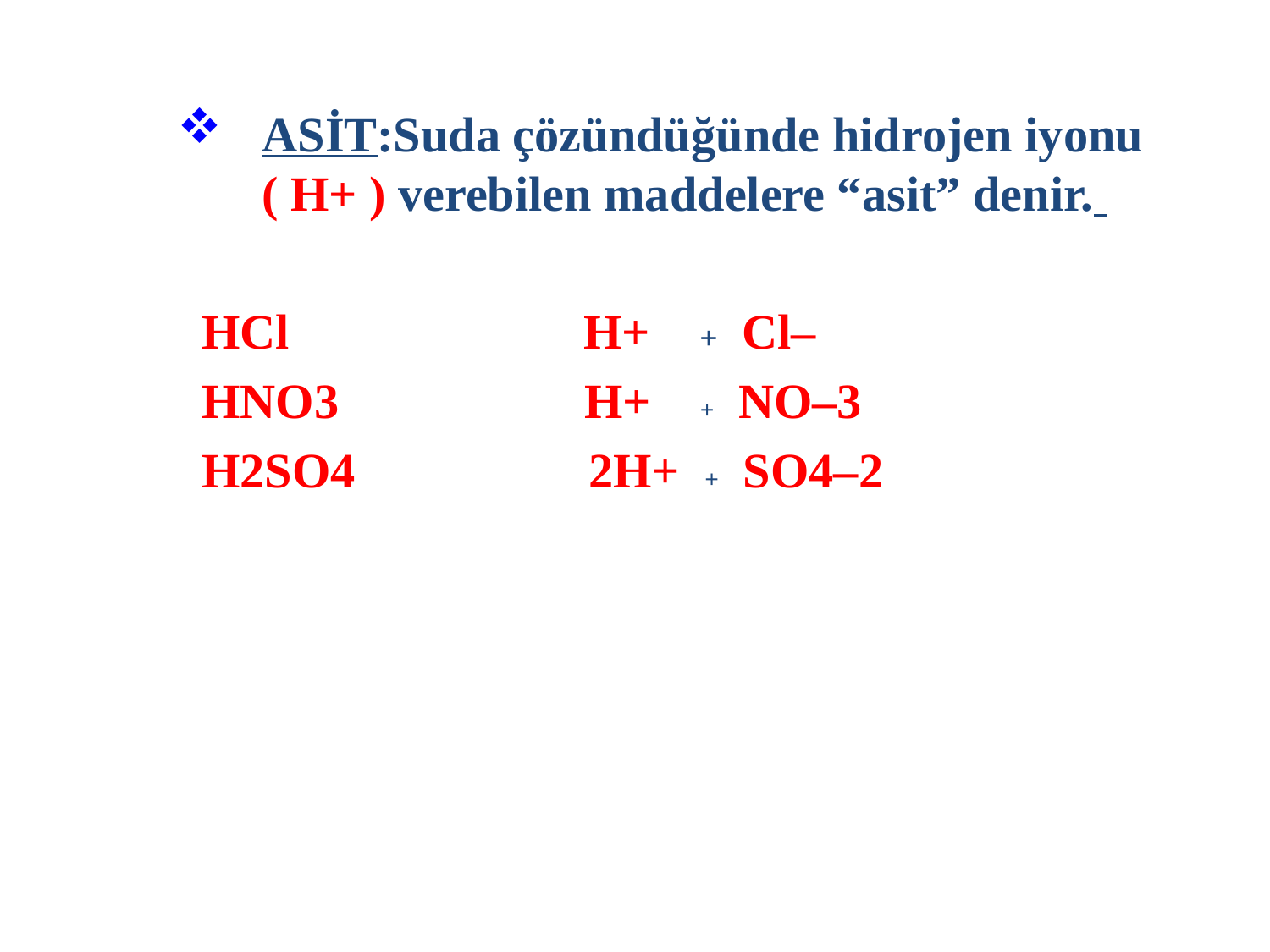

ASİT:Suda çözündüğünde hidrojen iyonu ( H+ ) verebilen maddelere “asit” denir.

  HCl                        H+    +  Cl–
  HNO3                    H+    +  NO–3
  H2SO4                   2H+  +  SO4–2